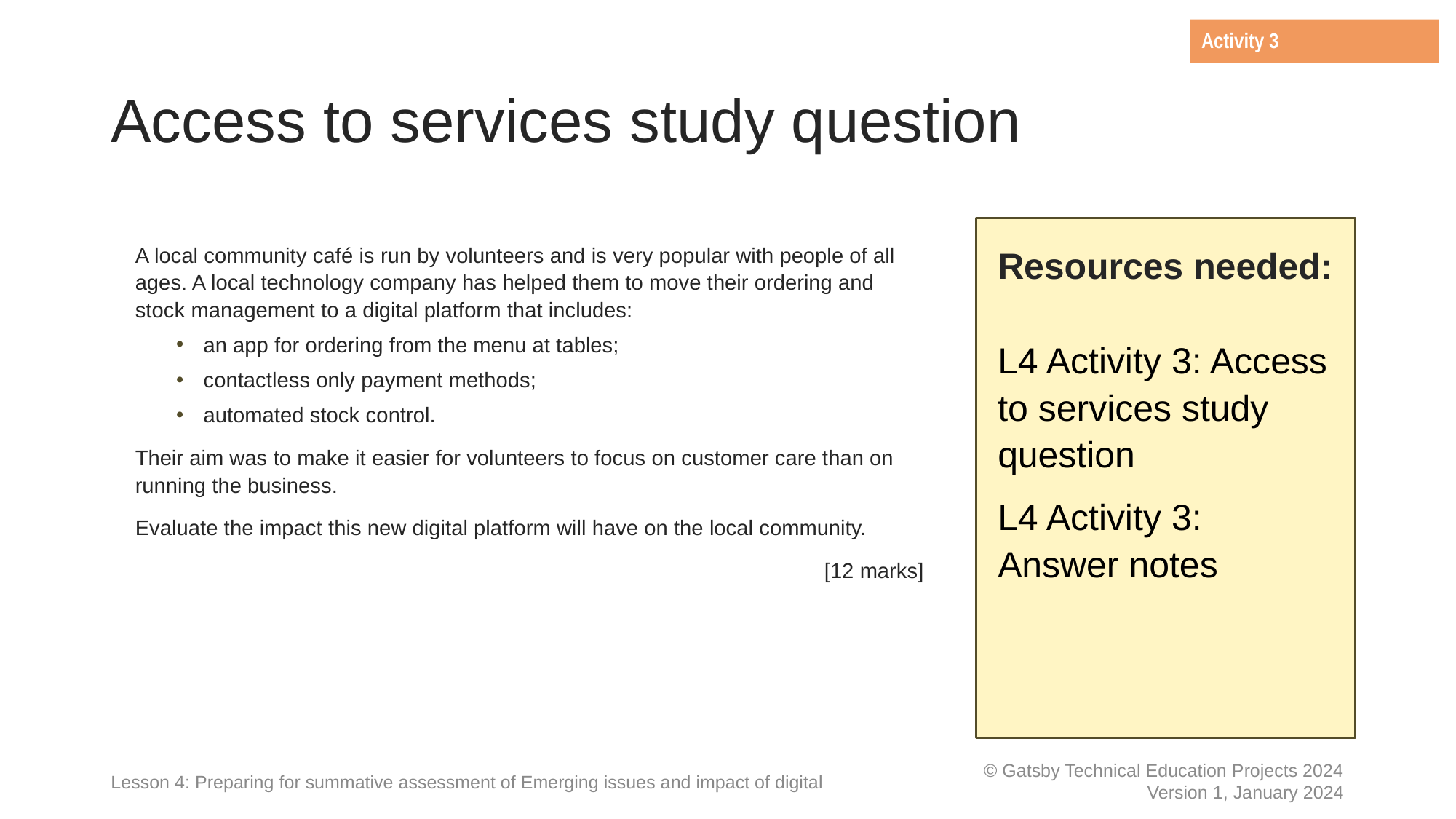

Activity 3
# Access to services study question
A local community café is run by volunteers and is very popular with people of all ages. A local technology company has helped them to move their ordering and stock management to a digital platform that includes:
an app for ordering from the menu at tables;
contactless only payment methods;
automated stock control.
Their aim was to make it easier for volunteers to focus on customer care than on running the business.
Evaluate the impact this new digital platform will have on the local community.
[12 marks]
Resources needed:
L4 Activity 3: Access to services study question
L4 Activity 3:
Answer notes

Lesson 4: Preparing for summative assessment of Emerging issues and impact of digital